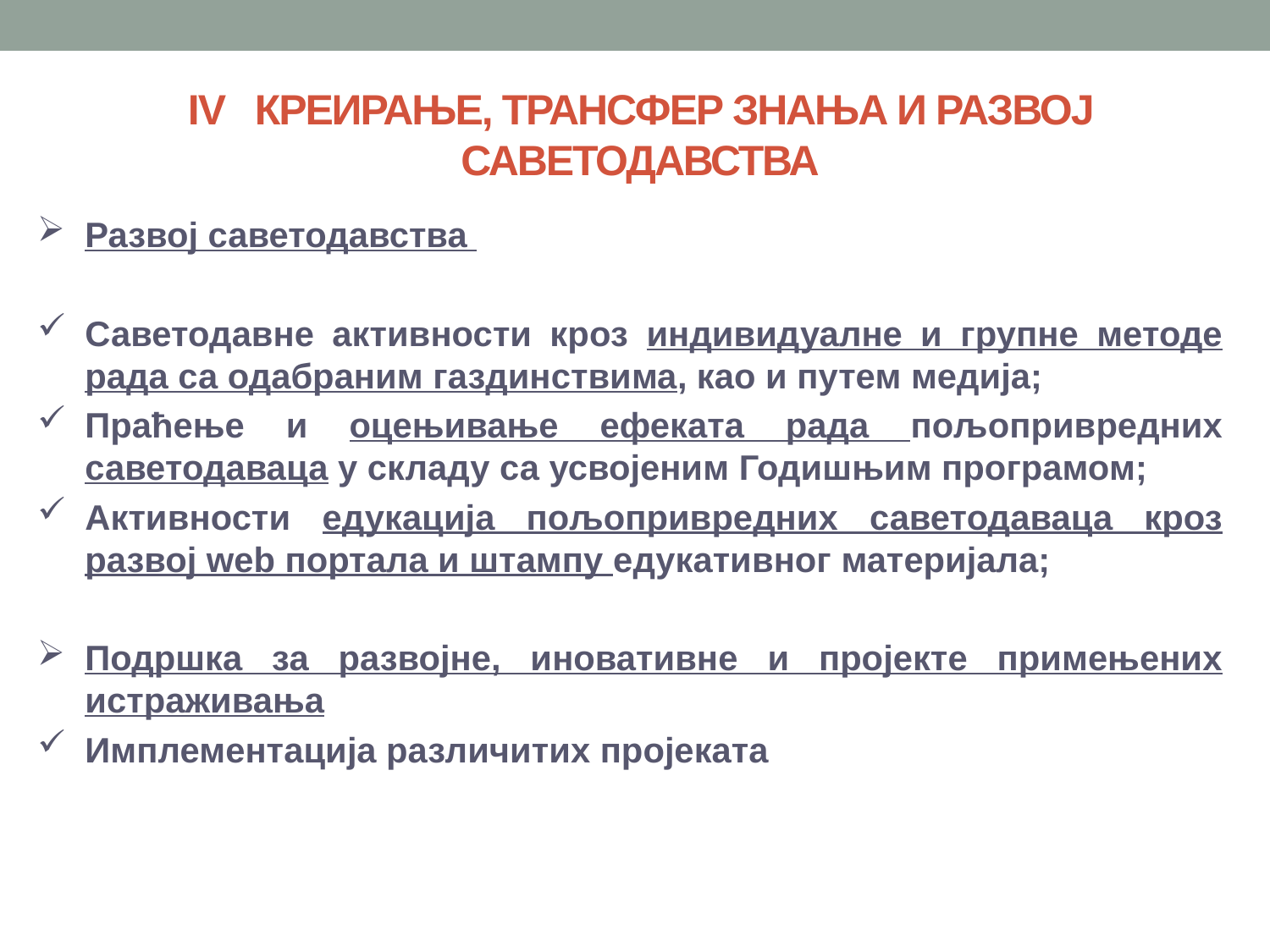

IV   Креирање, трансфер знања и развој саветодавства
Развој саветодавства

Саветодавне активности кроз индивидуалне и групне методе рада са одабраним газдинствима, као и путем медија;
Праћење и оцењивање ефеката рада пољопривредних саветодаваца у складу са усвојеним Годишњим програмом;
Активности едукација пољопривредних саветодаваца кроз развој web портала и штампу едукативног материјала;

Подршка за развојне, иновативне и пројекте примењених истраживања
Имплементација различитих пројеката